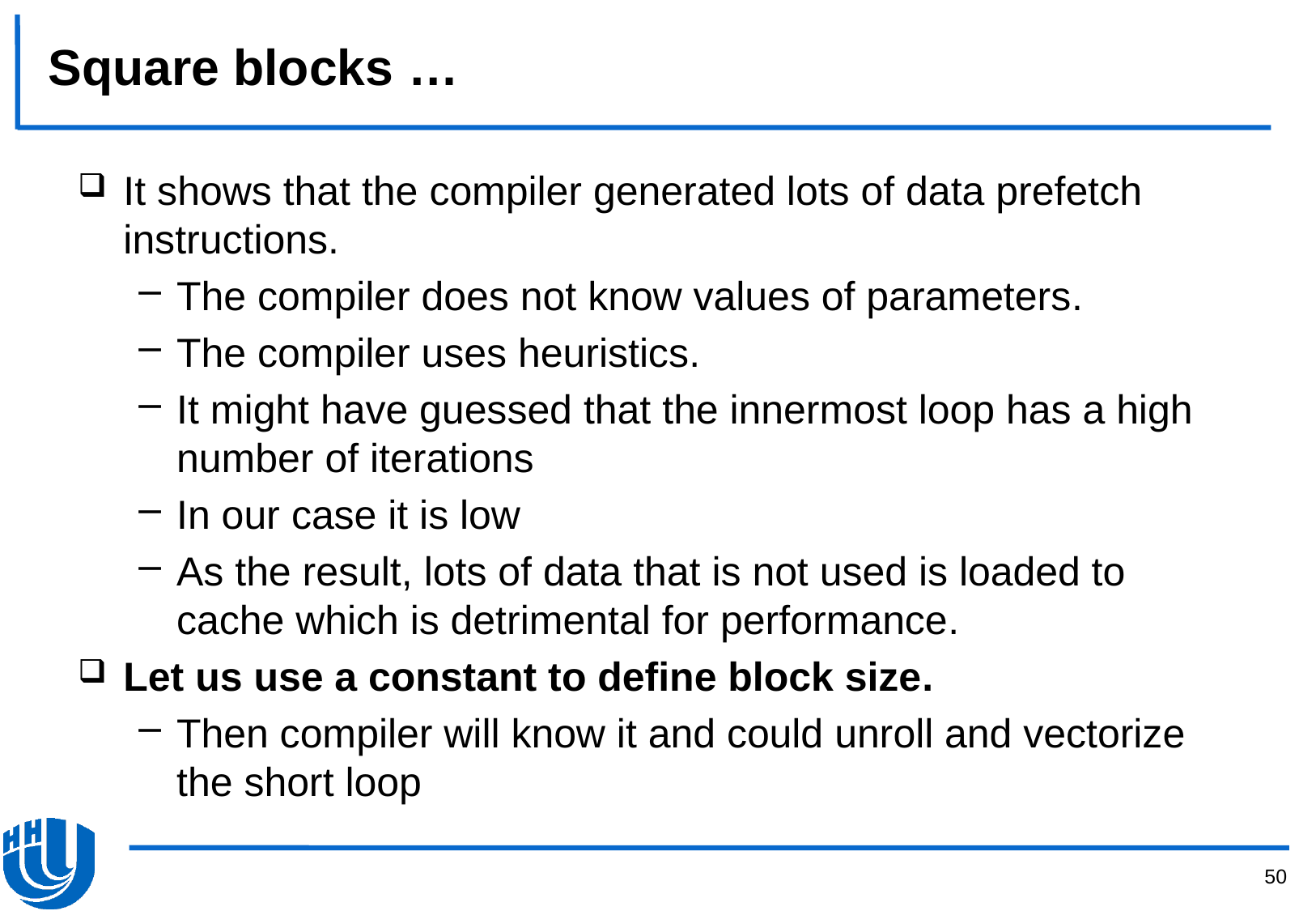

# Square blocks …
It shows that the compiler generated lots of data prefetch instructions.
The compiler does not know values of parameters.
The compiler uses heuristics.
It might have guessed that the innermost loop has a high number of iterations
In our case it is low
As the result, lots of data that is not used is loaded to cache which is detrimental for performance.
Let us use a constant to define block size.
Then compiler will know it and could unroll and vectorize the short loop